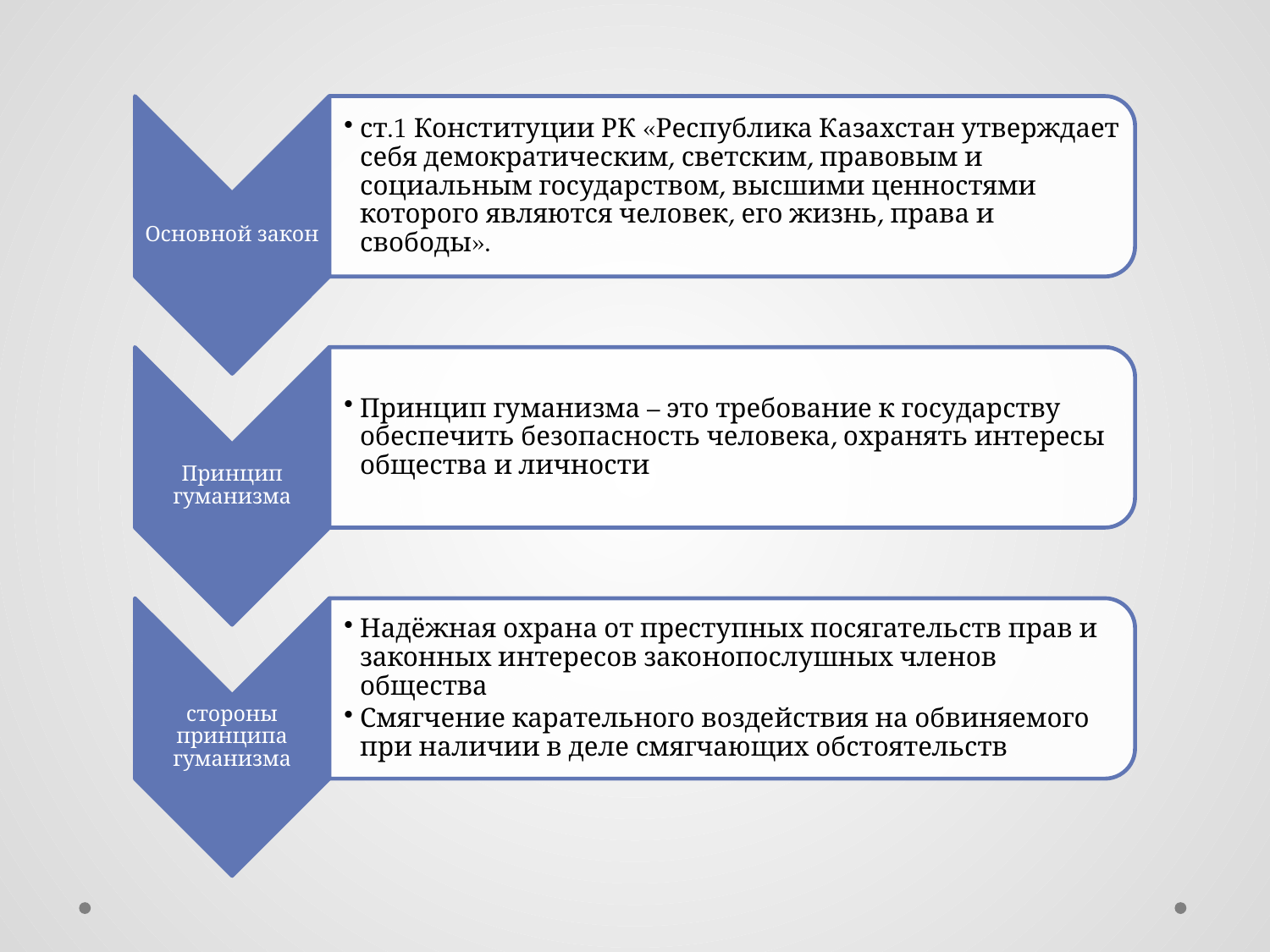

Основной закон
ст.1 Конституции РК «Республика Казахстан утверждает себя демократическим, светским, правовым и социальным государством, высшими ценностями которого являются человек, его жизнь, права и свободы».
Принцип гуманизма
Принцип гуманизма – это требование к государству обеспечить безопасность человека, охранять интересы общества и личности
стороны принципа гуманизма
Надёжная охрана от преступных посягательств прав и законных интересов законопослушных членов общества
Смягчение карательного воздействия на обвиняемого при наличии в деле смягчающих обстоятельств